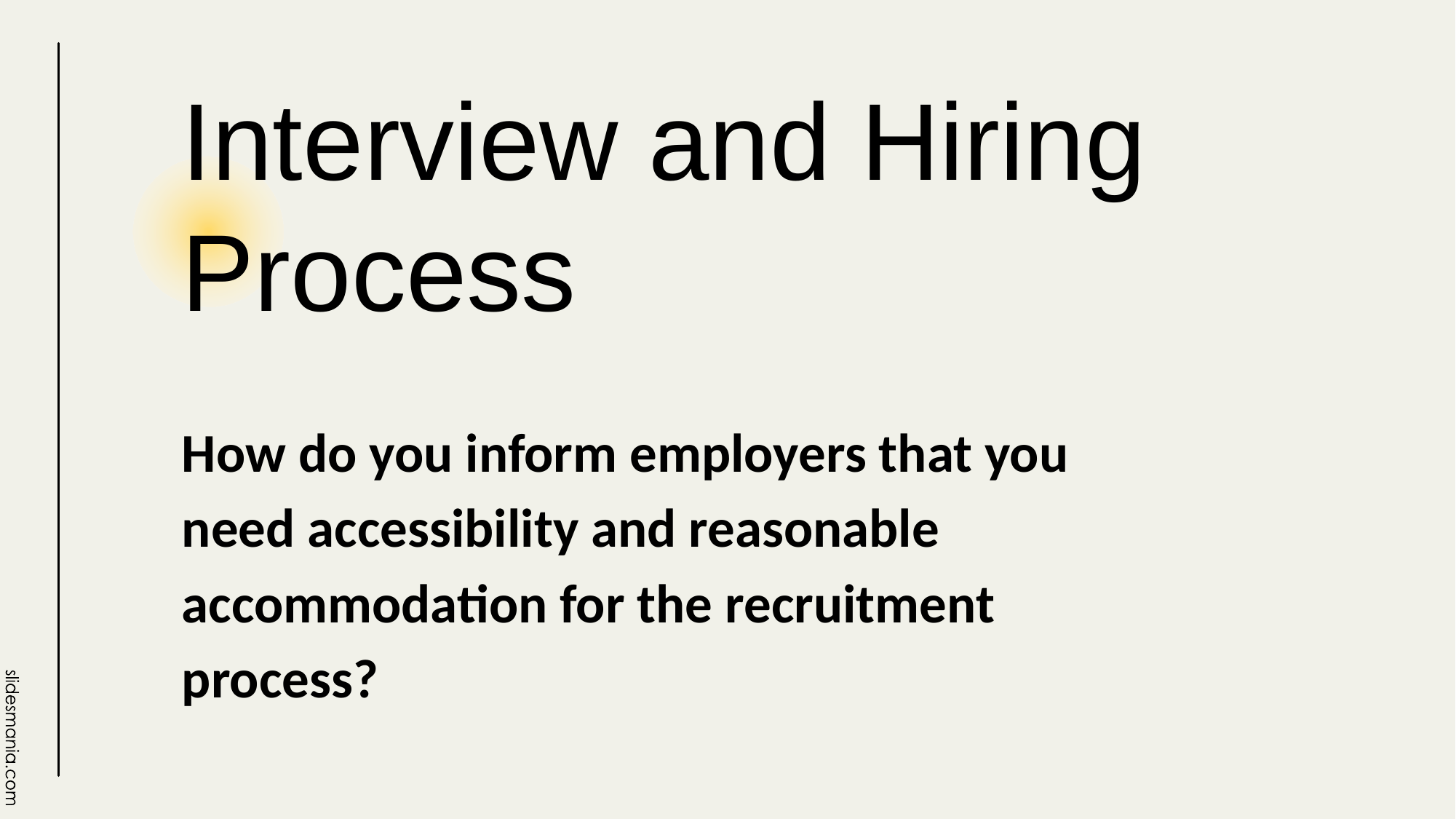

# Interview and Hiring Process

How do you inform employers that you need accessibility and reasonable accommodation for the recruitment process?